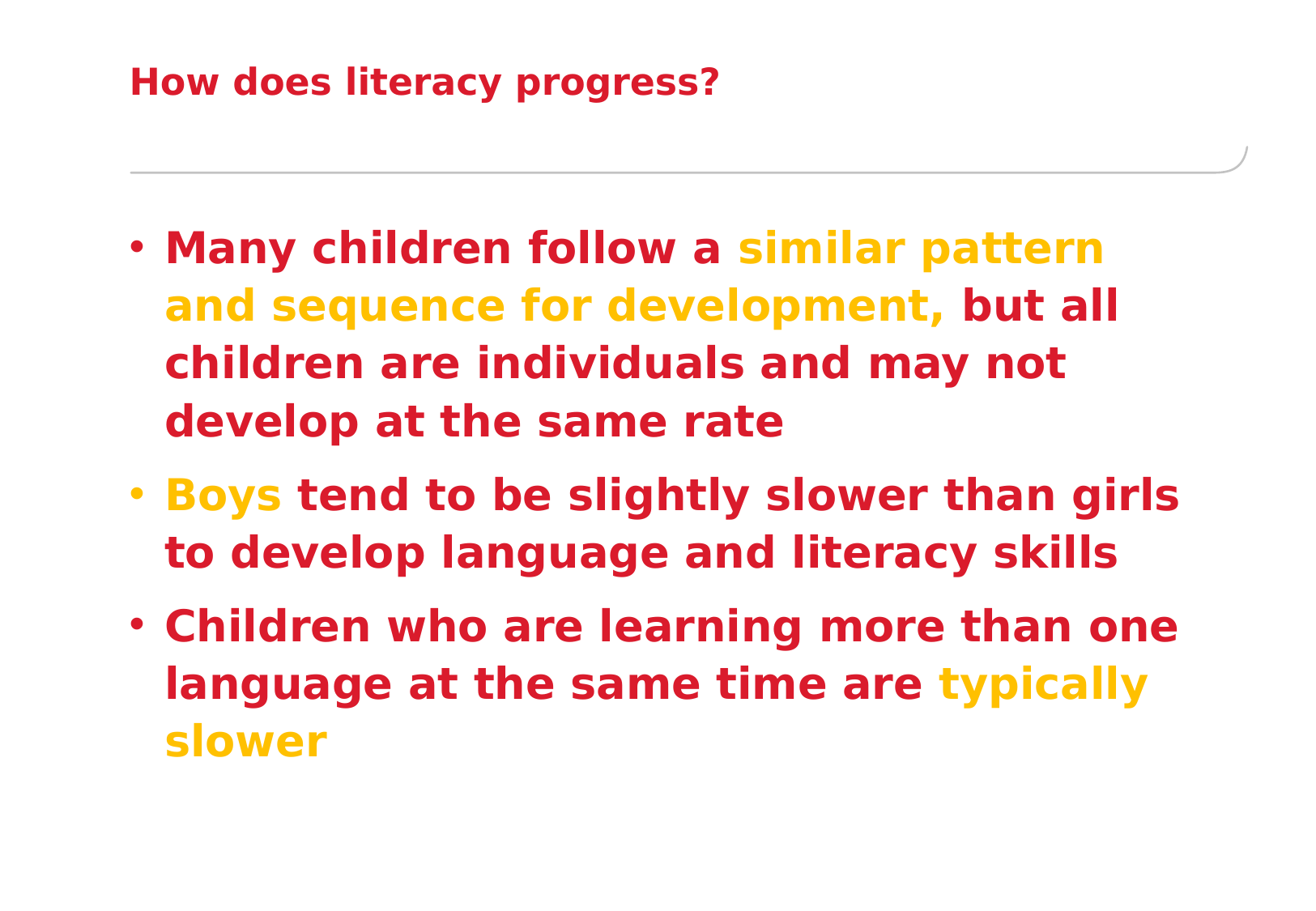

# How does literacy progress?
Many children follow a similar pattern and sequence for development, but all children are individuals and may not develop at the same rate
Boys tend to be slightly slower than girls to develop language and literacy skills
Children who are learning more than one language at the same time are typically slower